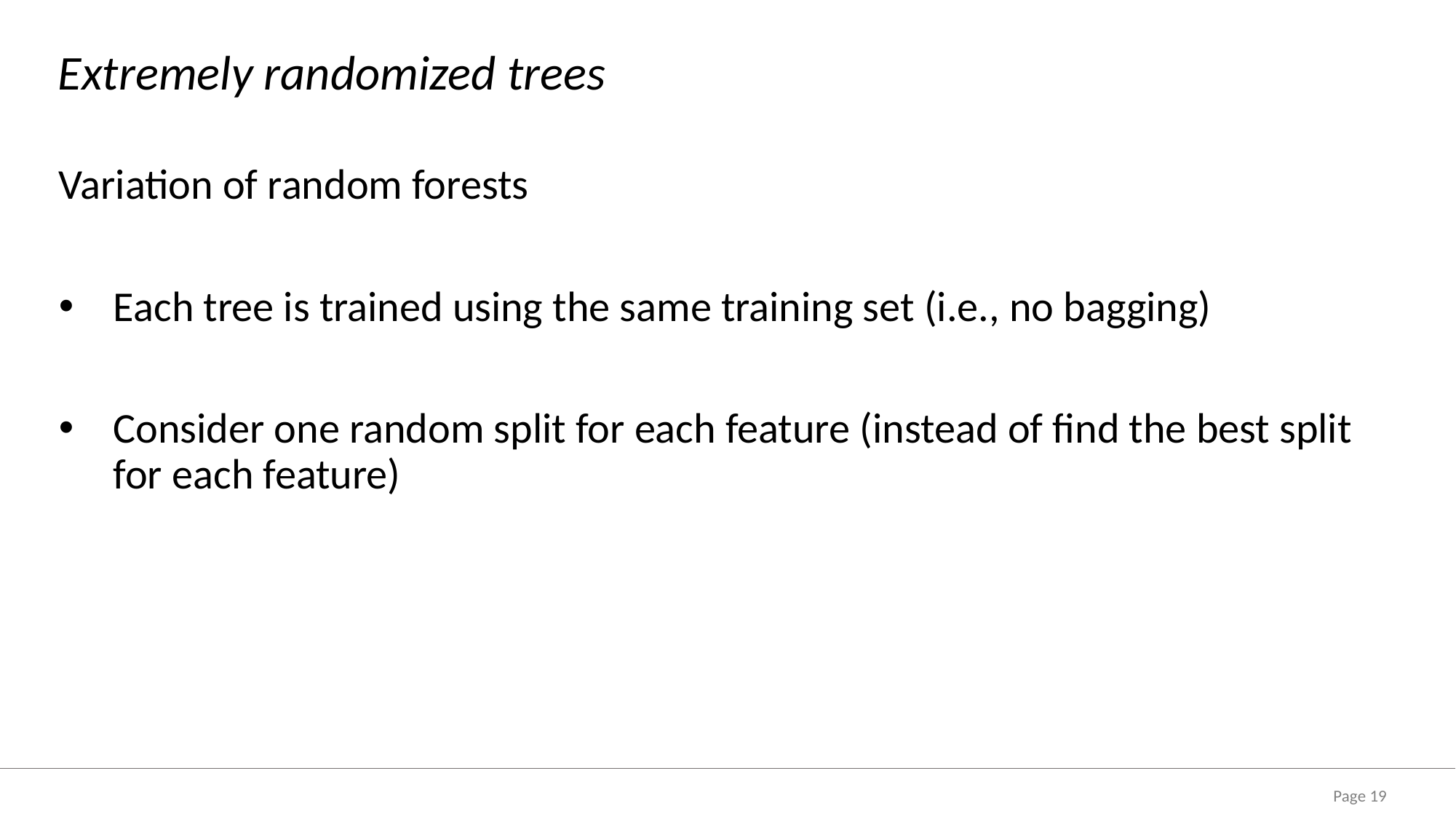

# Extremely randomized trees

Variation of random forests

Each tree is trained using the same training set (i.e., no bagging)

Consider one random split for each feature (instead of find the best split for each feature)